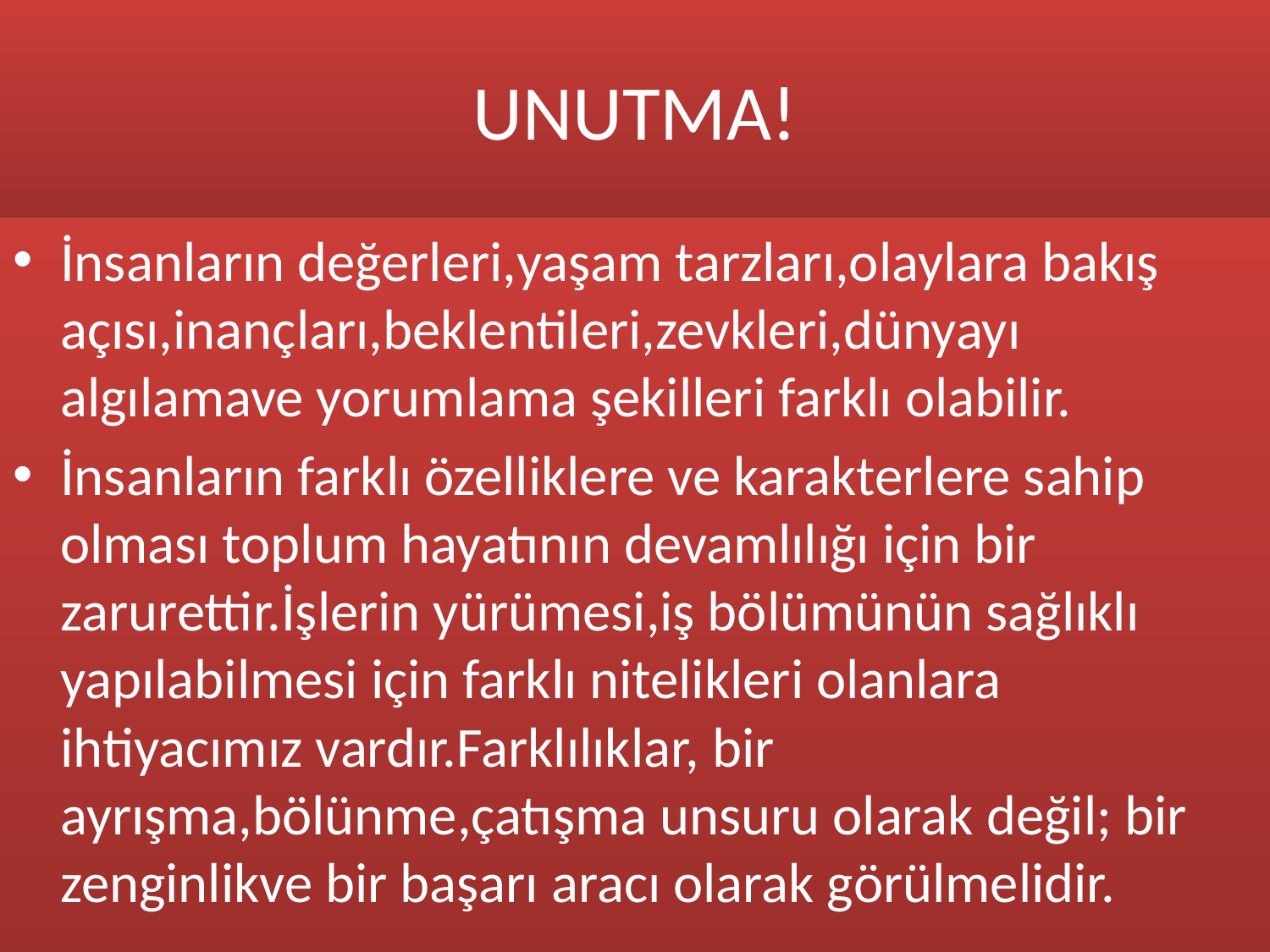

# UNUTMA!
İnsanların değerleri,yaşam tarzları,olaylara bakış açısı,inançları,beklentileri,zevkleri,dünyayı algılamave yorumlama şekilleri farklı olabilir.
İnsanların farklı özelliklere ve karakterlere sahip olması toplum hayatının devamlılığı için bir zarurettir.İşlerin yürümesi,iş bölümünün sağlıklı yapılabilmesi için farklı nitelikleri olanlara ihtiyacımız vardır.Farklılıklar, bir ayrışma,bölünme,çatışma unsuru olarak değil; bir zenginlikve bir başarı aracı olarak görülmelidir.